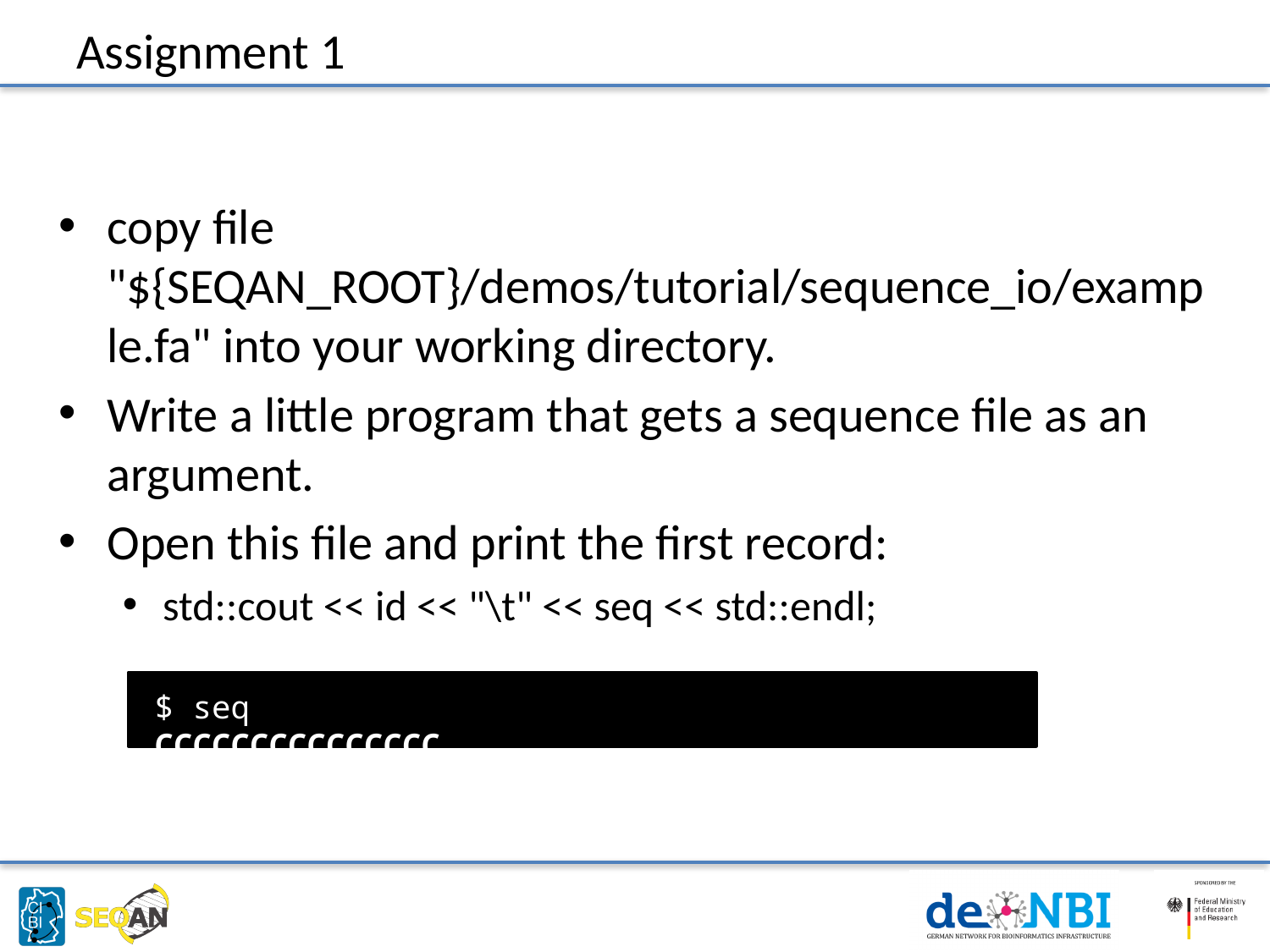

# Assignment 1
copy file "${SEQAN_ROOT}/demos/tutorial/sequence_io/example.fa" into your working directory.
Write a little program that gets a sequence file as an argument.
Open this file and print the first record:
std::cout << id << "\t" << seq << std::endl;

$ seq		CCCCCCCCCCCCCCC